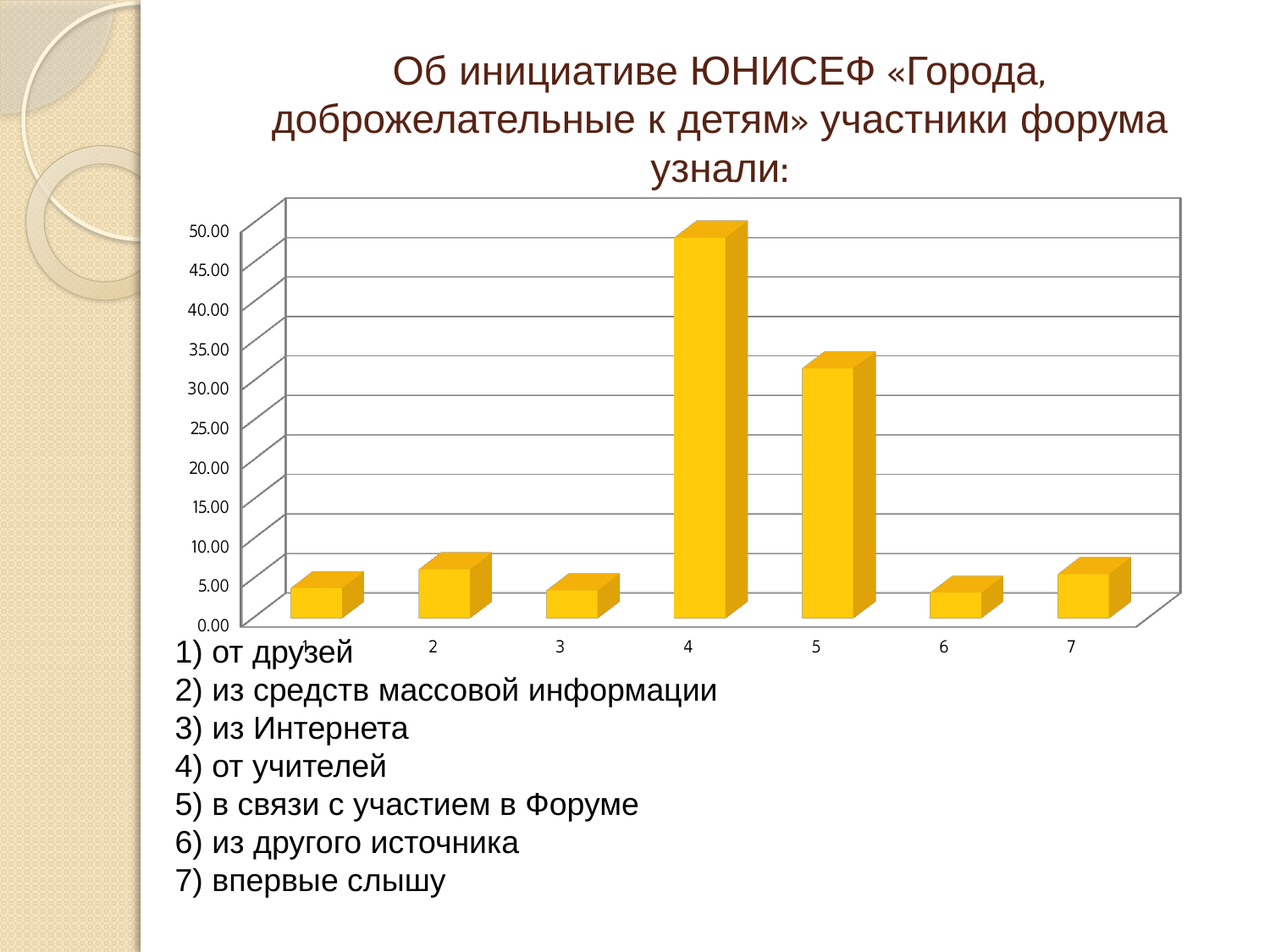

# Об инициативе ЮНИСЕФ «Города, доброжелательные к детям» участники форума узнали:

[unsupported chart]

      1) от друзей
      2) из средств массовой информации
      3) из Интернета
      4) от учителей
      5) в связи с участием в Форуме
      6) из другого источника
      7) впервые слышу